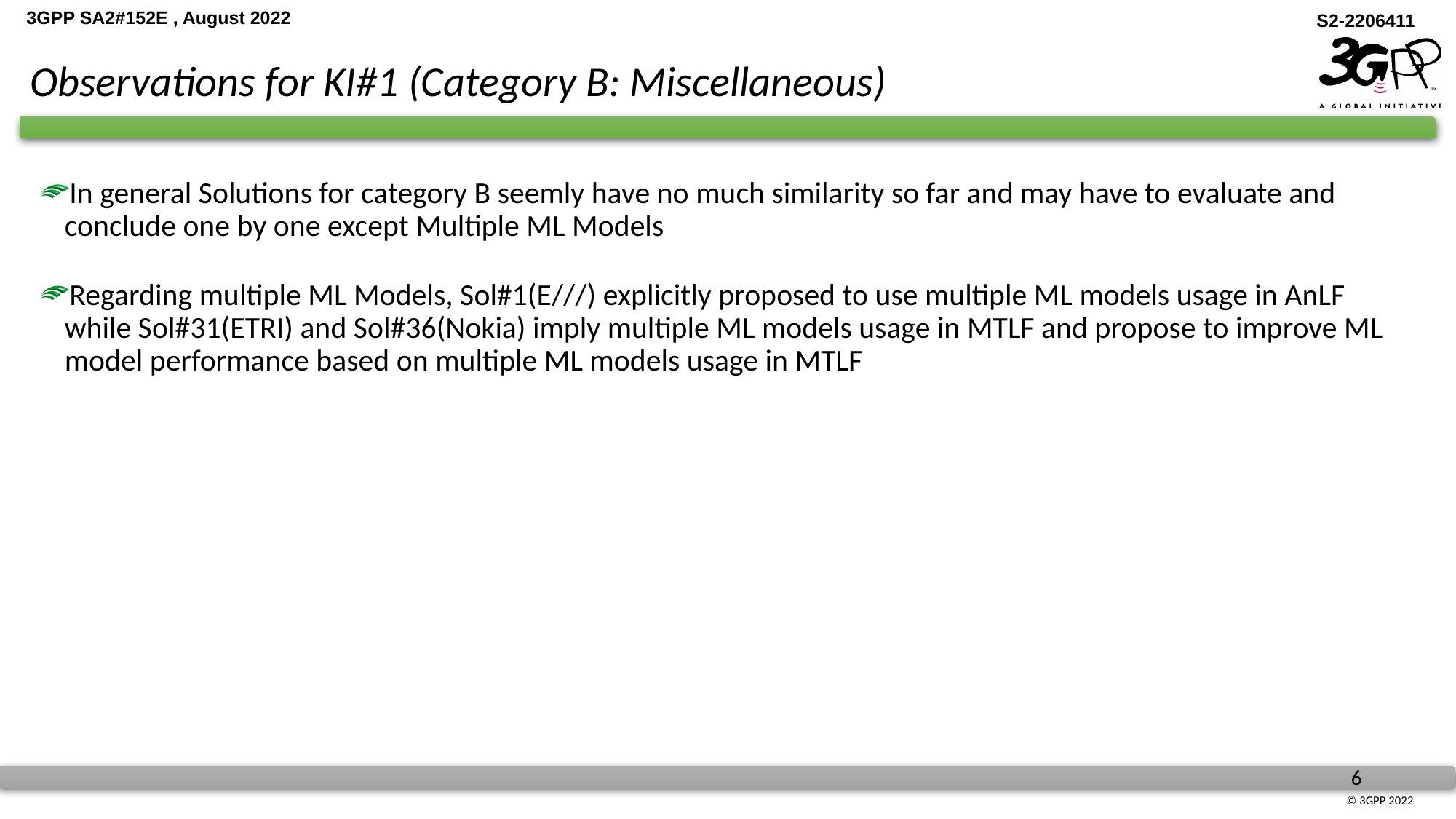

# Observations for KI#1 (Category B: Miscellaneous)
In general Solutions for category B seemly have no much similarity so far and may have to evaluate and conclude one by one except Multiple ML Models
Regarding multiple ML Models, Sol#1(E///) explicitly proposed to use multiple ML models usage in AnLF while Sol#31(ETRI) and Sol#36(Nokia) imply multiple ML models usage in MTLF and propose to improve ML model performance based on multiple ML models usage in MTLF